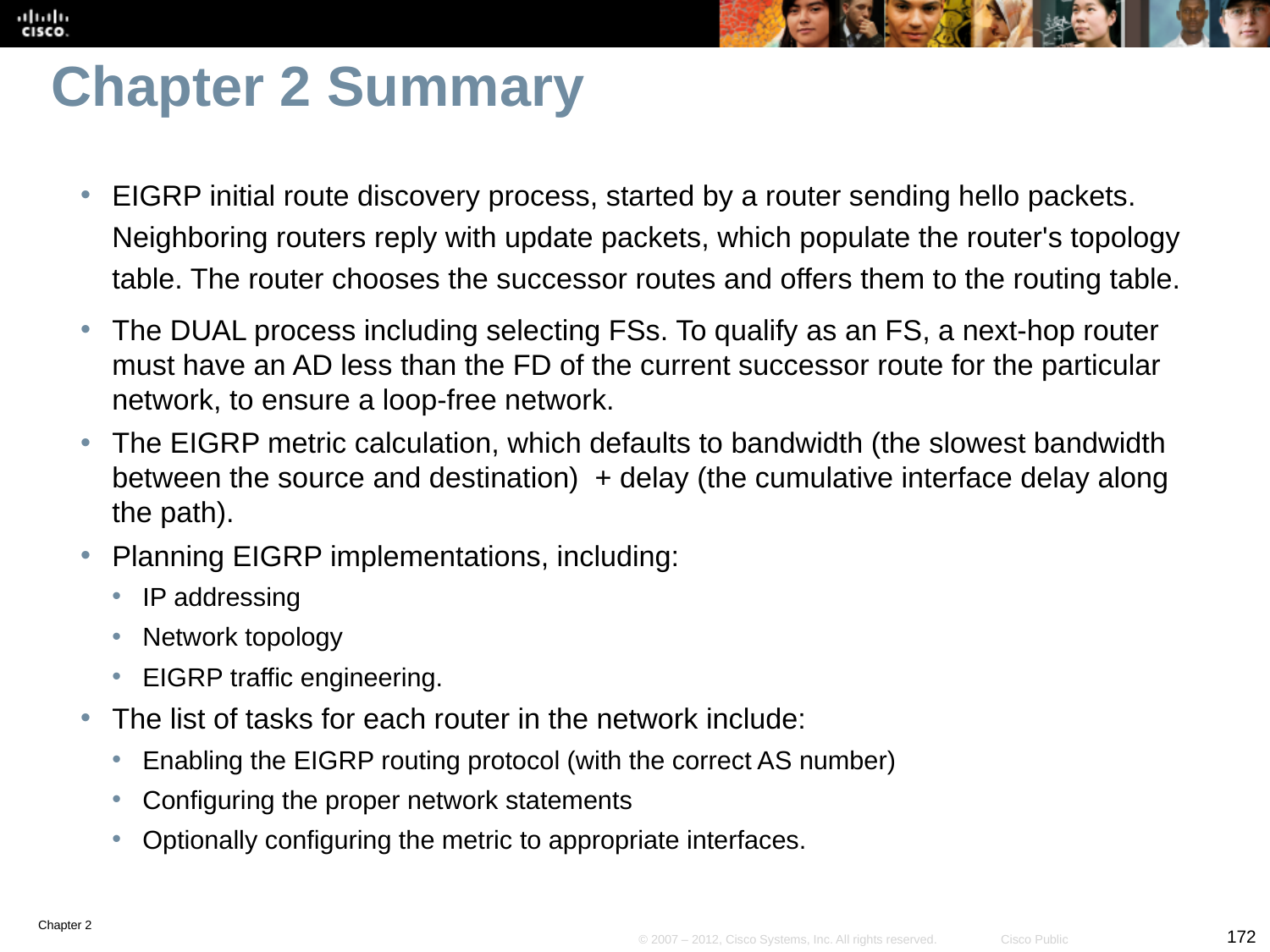

# Chapter 2 Summary
EIGRP initial route discovery process, started by a router sending hello packets. Neighboring routers reply with update packets, which populate the router's topology table. The router chooses the successor routes and offers them to the routing table.
The DUAL process including selecting FSs. To qualify as an FS, a next-hop router must have an AD less than the FD of the current successor route for the particular network, to ensure a loop-free network.
The EIGRP metric calculation, which defaults to bandwidth (the slowest bandwidth between the source and destination)  + delay (the cumulative interface delay along the path).
Planning EIGRP implementations, including:
IP addressing
Network topology
EIGRP traffic engineering.
The list of tasks for each router in the network include:
Enabling the EIGRP routing protocol (with the correct AS number)
Configuring the proper network statements
Optionally configuring the metric to appropriate interfaces.